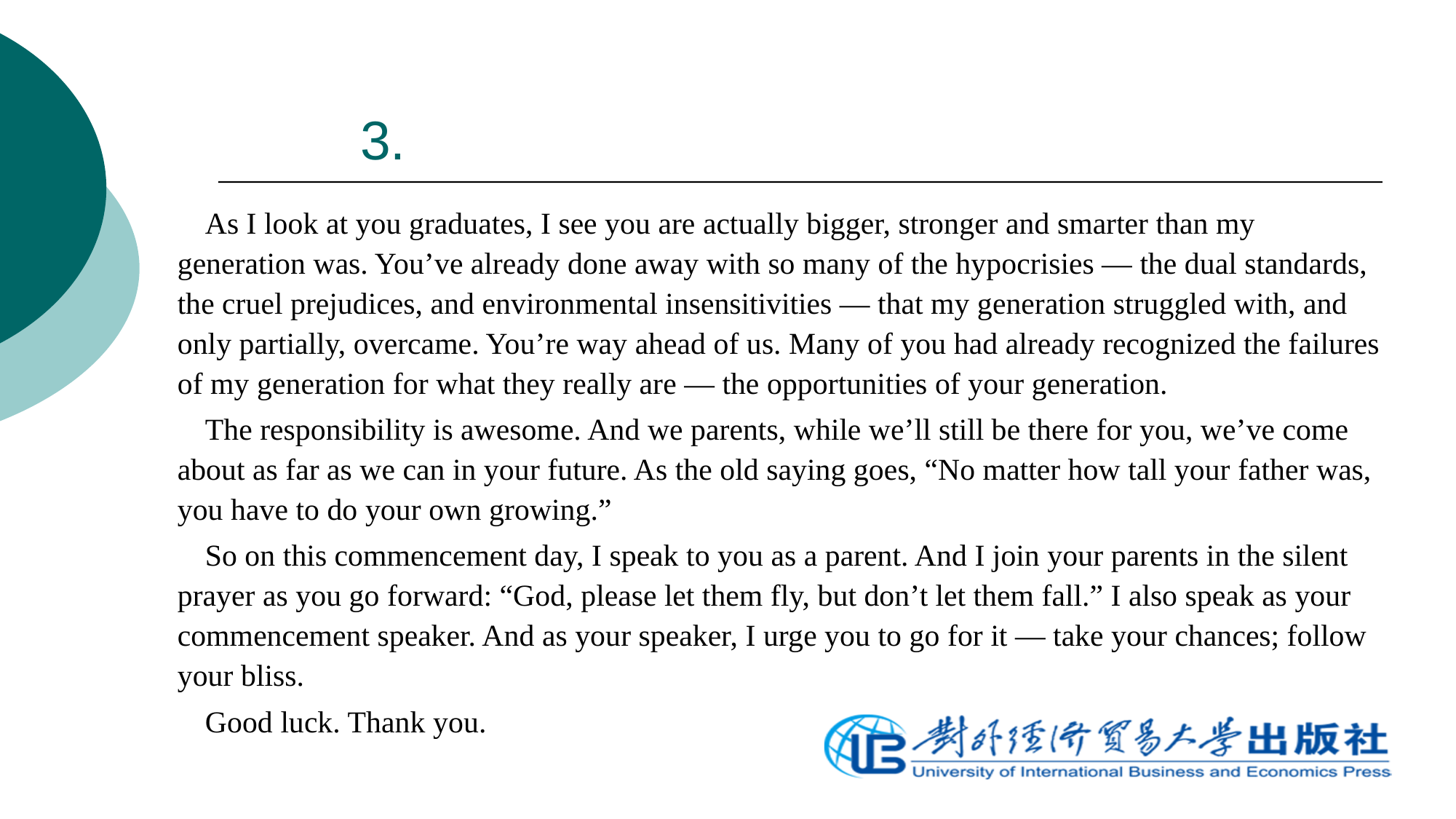

# 3.
         As I look at you graduates, I see you are actually bigger, stronger and smarter than my generation was. You’ve already done away with so many of the hypocrisies — the dual standards, the cruel prejudices, and environmental insensitivities — that my generation struggled with, and only partially, overcame. You’re way ahead of us. Many of you had already recognized the failures of my generation for what they really are — the opportunities of your generation.
         The responsibility is awesome. And we parents, while we’ll still be there for you, we’ve come about as far as we can in your future. As the old saying goes, “No matter how tall your father was, you have to do your own growing.”
         So on this commencement day, I speak to you as a parent. And I join your parents in the silent prayer as you go forward: “God, please let them fly, but don’t let them fall.” I also speak as your commencement speaker. And as your speaker, I urge you to go for it — take your chances; follow your bliss.
         Good luck. Thank you.